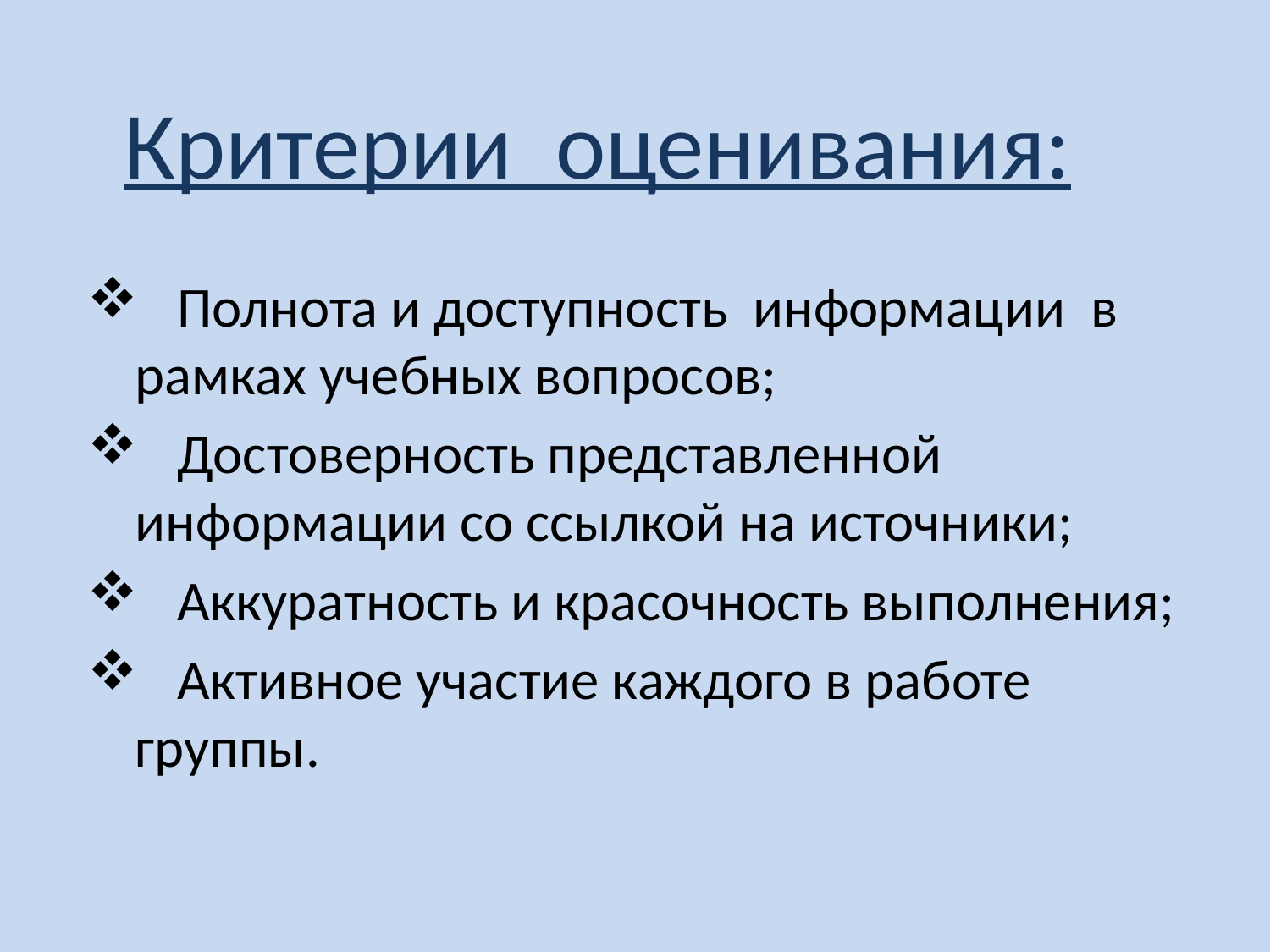

# Критерии  оценивания:
   Полнота и доступность  информации  в рамках учебных вопросов;
   Достоверность представленной информации со ссылкой на источники;
   Аккуратность и красочность выполнения;
   Активное участие каждого в работе группы.